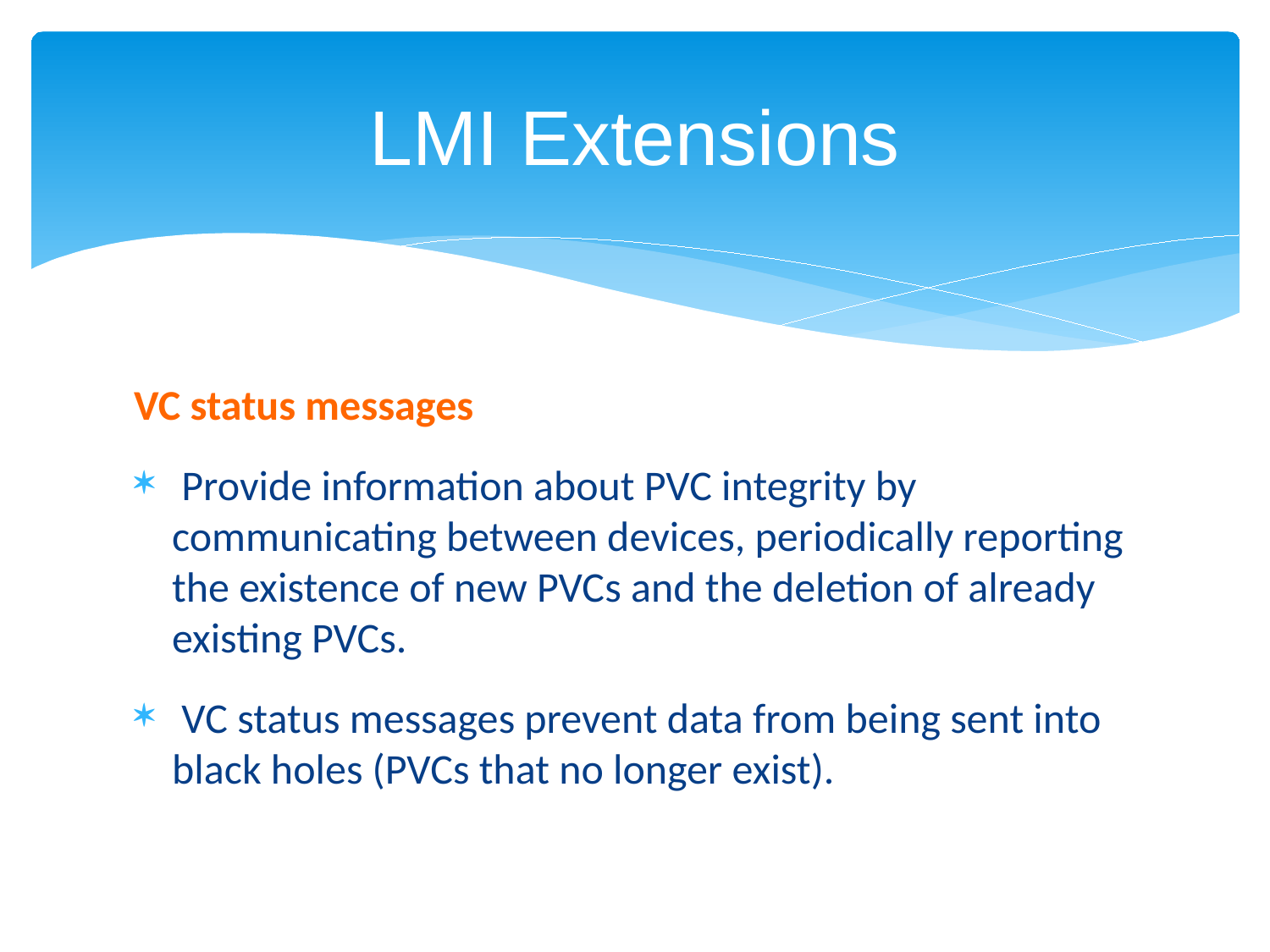

# LMI Extensions
VC status messages
 Provide information about PVC integrity by communicating between devices, periodically reporting the existence of new PVCs and the deletion of already existing PVCs.
 VC status messages prevent data from being sent into black holes (PVCs that no longer exist).